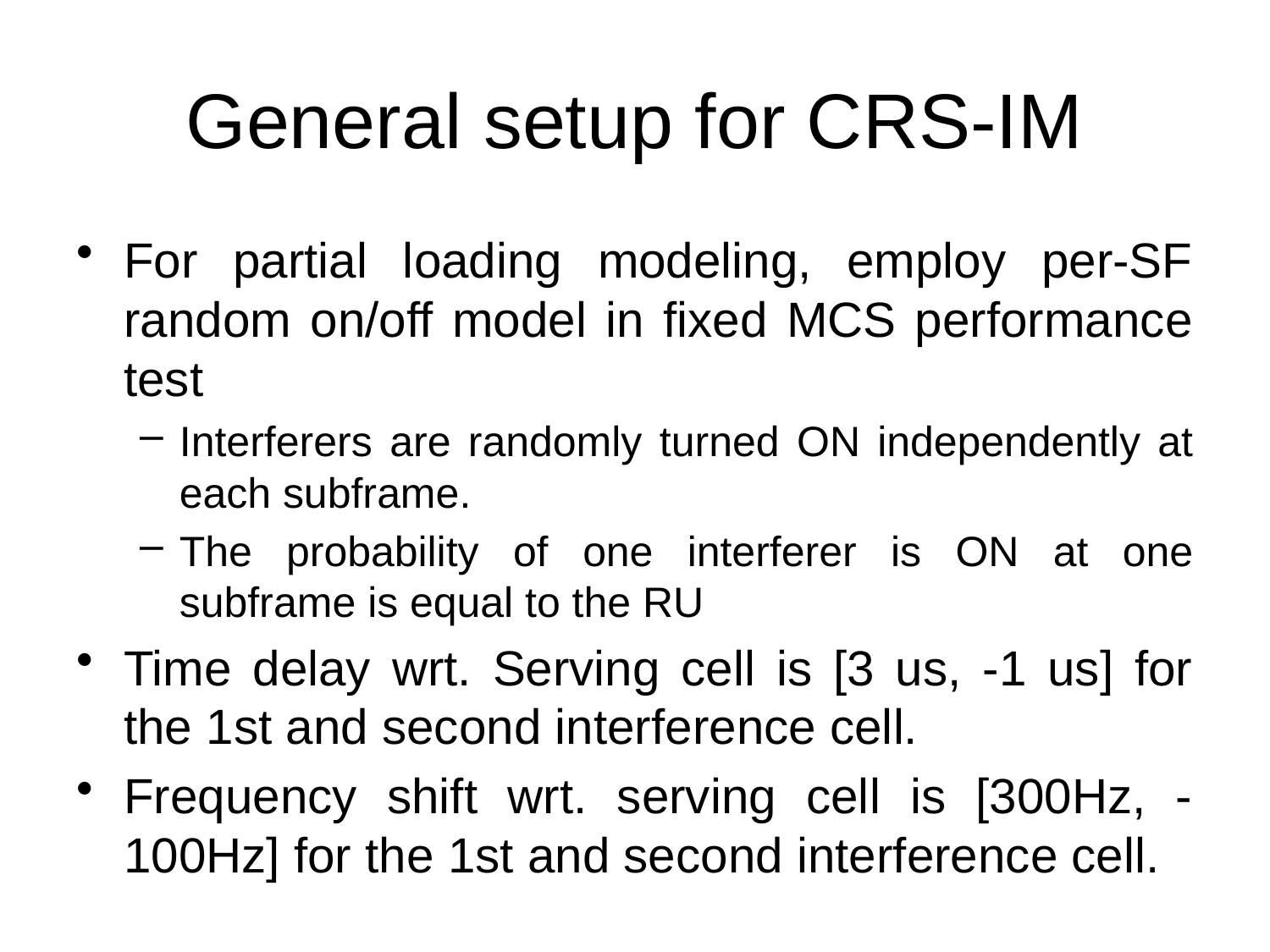

# General setup for CRS-IM
For partial loading modeling, employ per-SF random on/off model in fixed MCS performance test
Interferers are randomly turned ON independently at each subframe.
The probability of one interferer is ON at one subframe is equal to the RU
Time delay wrt. Serving cell is [3 us, -1 us] for the 1st and second interference cell.
Frequency shift wrt. serving cell is [300Hz, -100Hz] for the 1st and second interference cell.